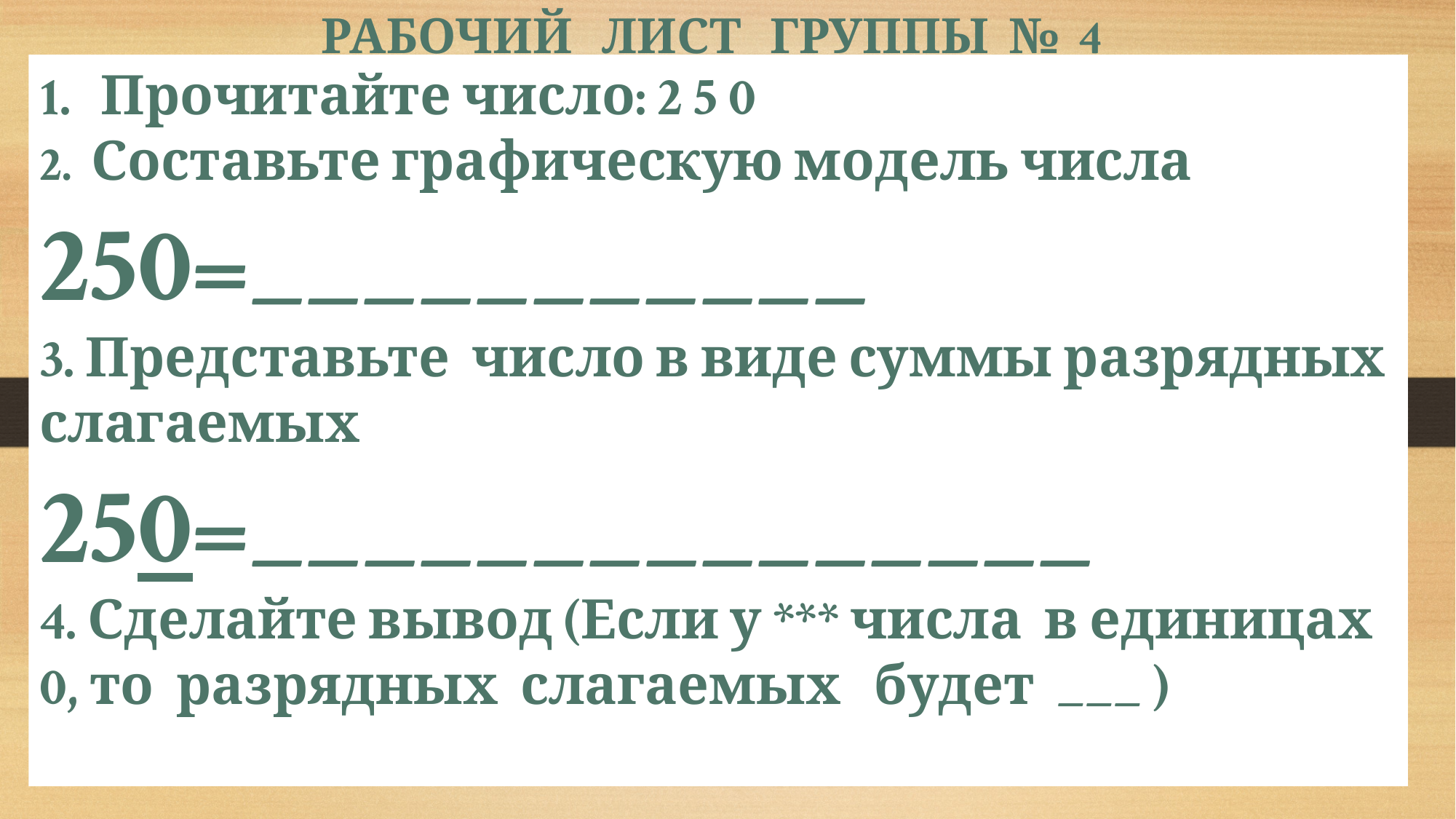

РАБОЧИЙ   ЛИСТ   ГРУППЫ  №  4
Прочитайте число: 2 5 0
2.  Составьте графическую модель числа
250=___________
3. Представьте  число в виде суммы разрядных слагаемых
250=_______________
4. Сделайте вывод (Если у *** числа  в единицах 0, то  разрядных  слагаемых   будет  ___ )